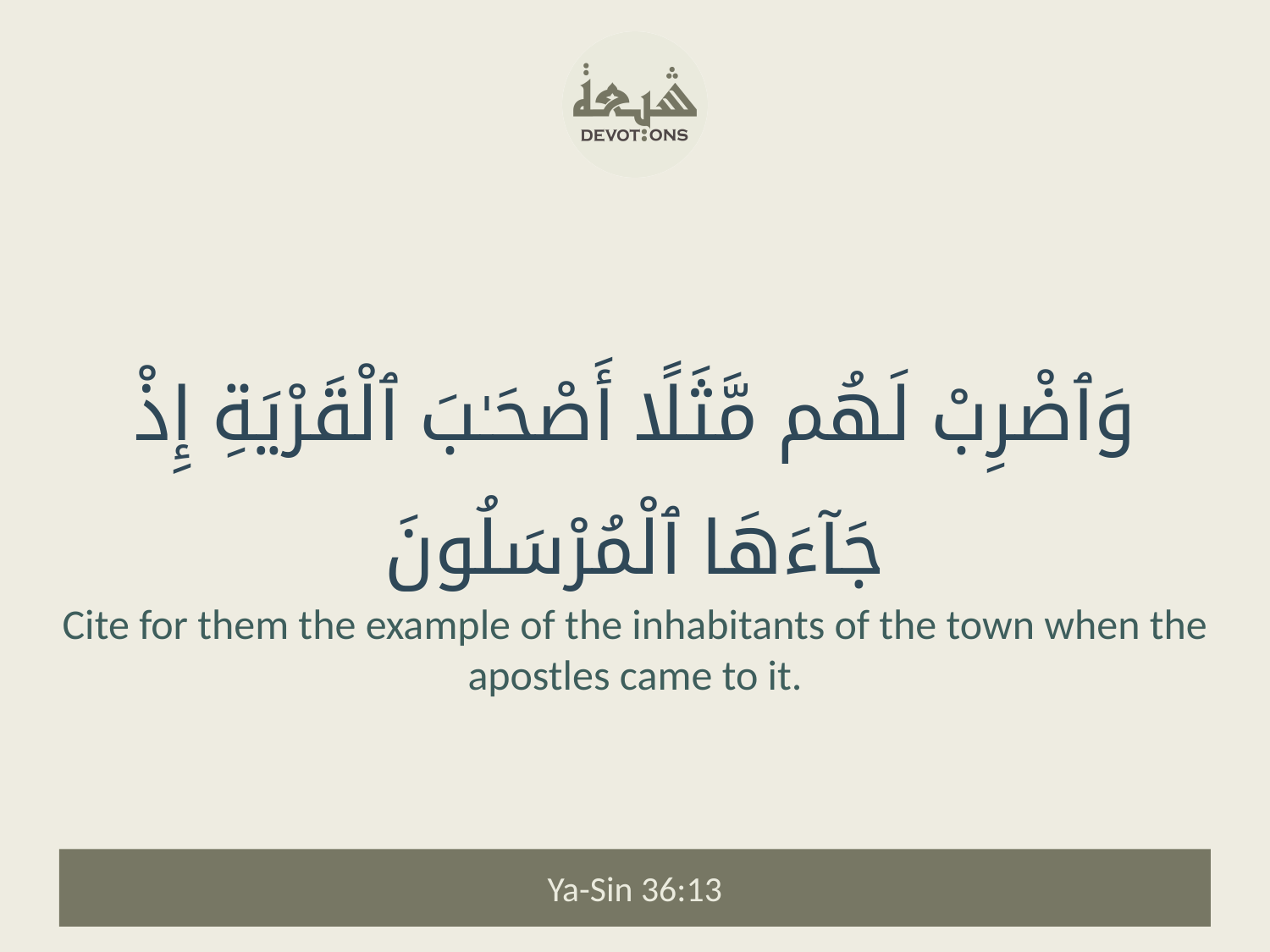

وَٱضْرِبْ لَهُم مَّثَلًا أَصْحَـٰبَ ٱلْقَرْيَةِ إِذْ جَآءَهَا ٱلْمُرْسَلُونَ
Cite for them the example of the inhabitants of the town when the apostles came to it.
Ya-Sin 36:13